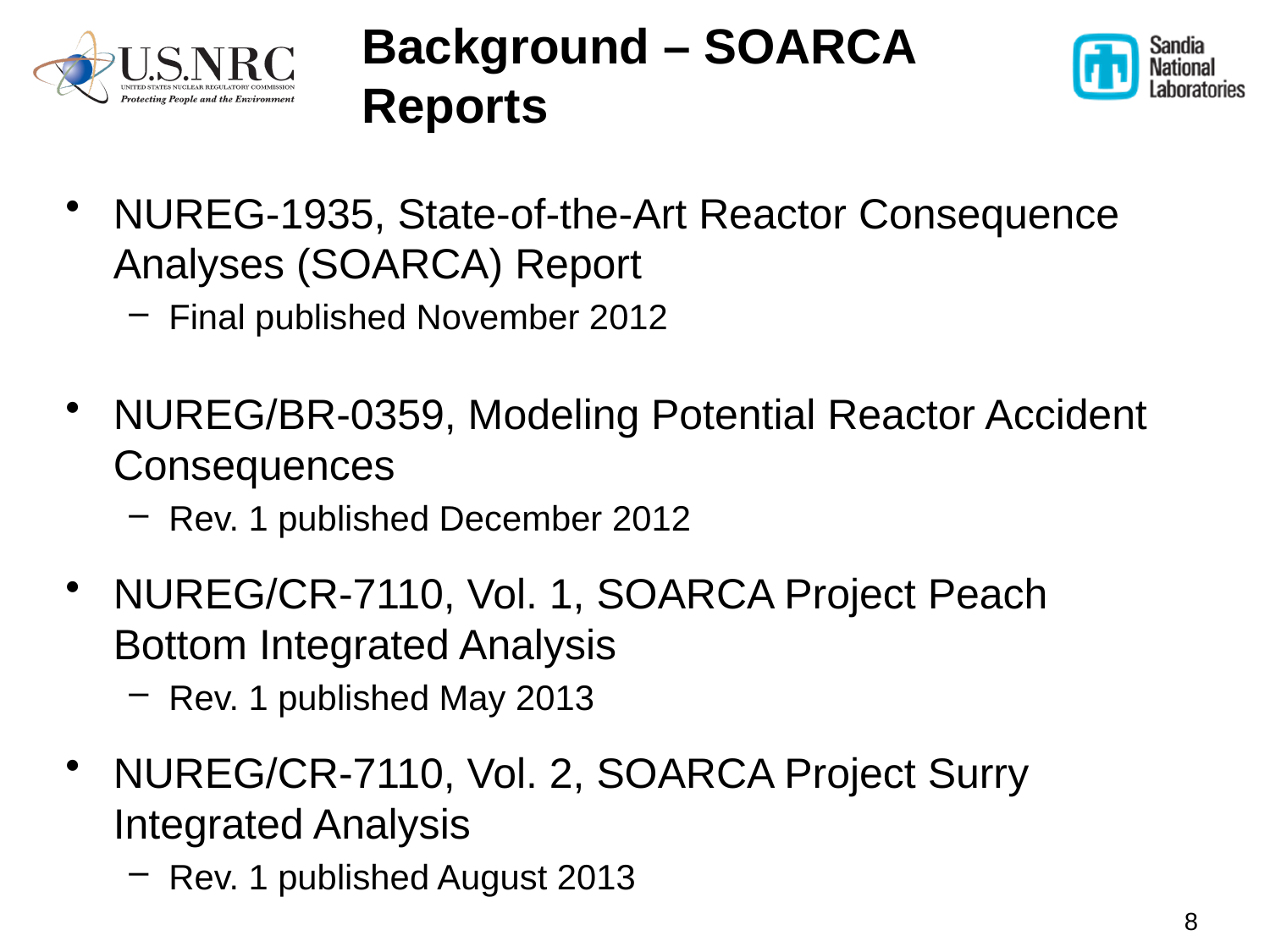

# Background – SOARCA Reports
NUREG-1935, State-of-the-Art Reactor Consequence Analyses (SOARCA) Report
Final published November 2012

NUREG/BR-0359, Modeling Potential Reactor Accident Consequences
Rev. 1 published December 2012

NUREG/CR-7110, Vol. 1, SOARCA Project Peach Bottom Integrated Analysis
Rev. 1 published May 2013

NUREG/CR-7110, Vol. 2, SOARCA Project Surry Integrated Analysis
Rev. 1 published August 2013

8